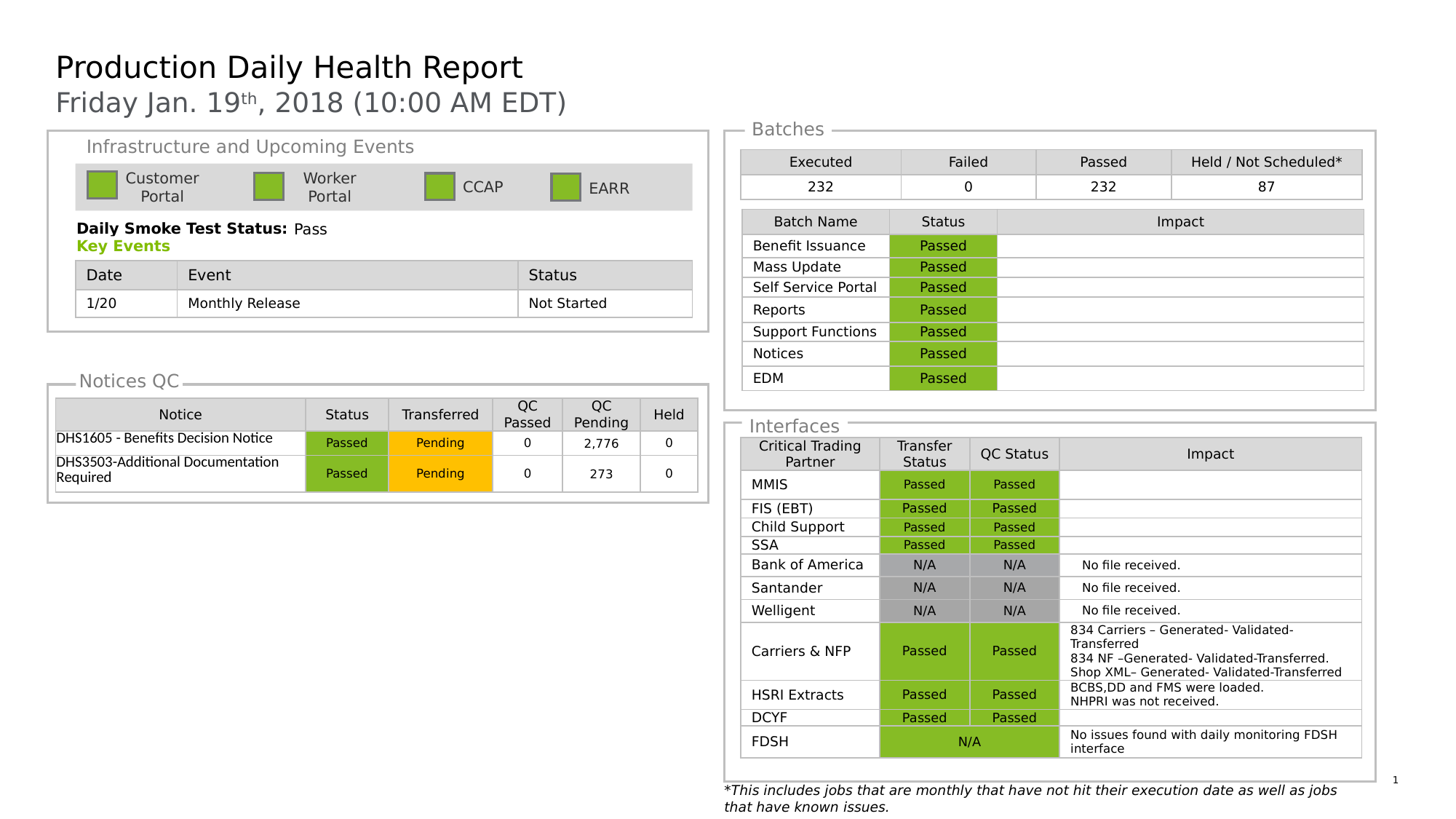

# Production Daily Health Report
Friday Jan. 19th, 2018 (10:00 AM EDT)
Batches

Infrastructure and Upcoming Events
| Executed | Failed | Passed | Held / Not Scheduled\* |
| --- | --- | --- | --- |
| 232 | 0 | 232 | 87 |

Customer Portal

Worker Portal

CCAP

EARR
| Batch Name | Status | Impact |
| --- | --- | --- |
| Benefit Issuance | Passed |  |
| Mass Update | Passed |  |
| Self Service Portal | Passed |  |
| Reports | Passed |  |
| Support Functions | Passed |  |
| Notices | Passed |  |
| EDM | Passed |  |
Pass
Daily Smoke Test Status:
Key Events
| Date | Event | Status |
| --- | --- | --- |
| 1/20 | Monthly Release | Not Started |
Notices QC

| Notice | Status | Transferred | QC Passed | QC Pending | Held |
| --- | --- | --- | --- | --- | --- |
| DHS1605 - Benefits Decision Notice | Passed | Pending | 0 | 2,776 | 0 |
| DHS3503-Additional Documentation Required | Passed | Pending | 0 | 273 | 0 |
Interfaces

| Critical Trading Partner | Transfer Status | QC Status | Impact |
| --- | --- | --- | --- |
| MMIS | Passed | Passed |  |
| FIS (EBT) | Passed | Passed |  |
| Child Support | Passed | Passed |  |
| SSA | Passed | Passed |  |
| Bank of America | N/A | N/A | No file received. |
| Santander | N/A | N/A | No file received. |
| Welligent | N/A | N/A | No file received. |
| Carriers & NFP | Passed | Passed | 834 Carriers – Generated- Validated-Transferred 834 NF –Generated- Validated-Transferred. Shop XML– Generated- Validated-Transferred |
| HSRI Extracts | Passed | Passed | BCBS,DD and FMS were loaded. NHPRI was not received. |
| DCYF | Passed | Passed |  |
| FDSH | N/A |  | No issues found with daily monitoring FDSH interface |
*This includes jobs that are monthly that have not hit their execution date as well as jobs that have known issues.